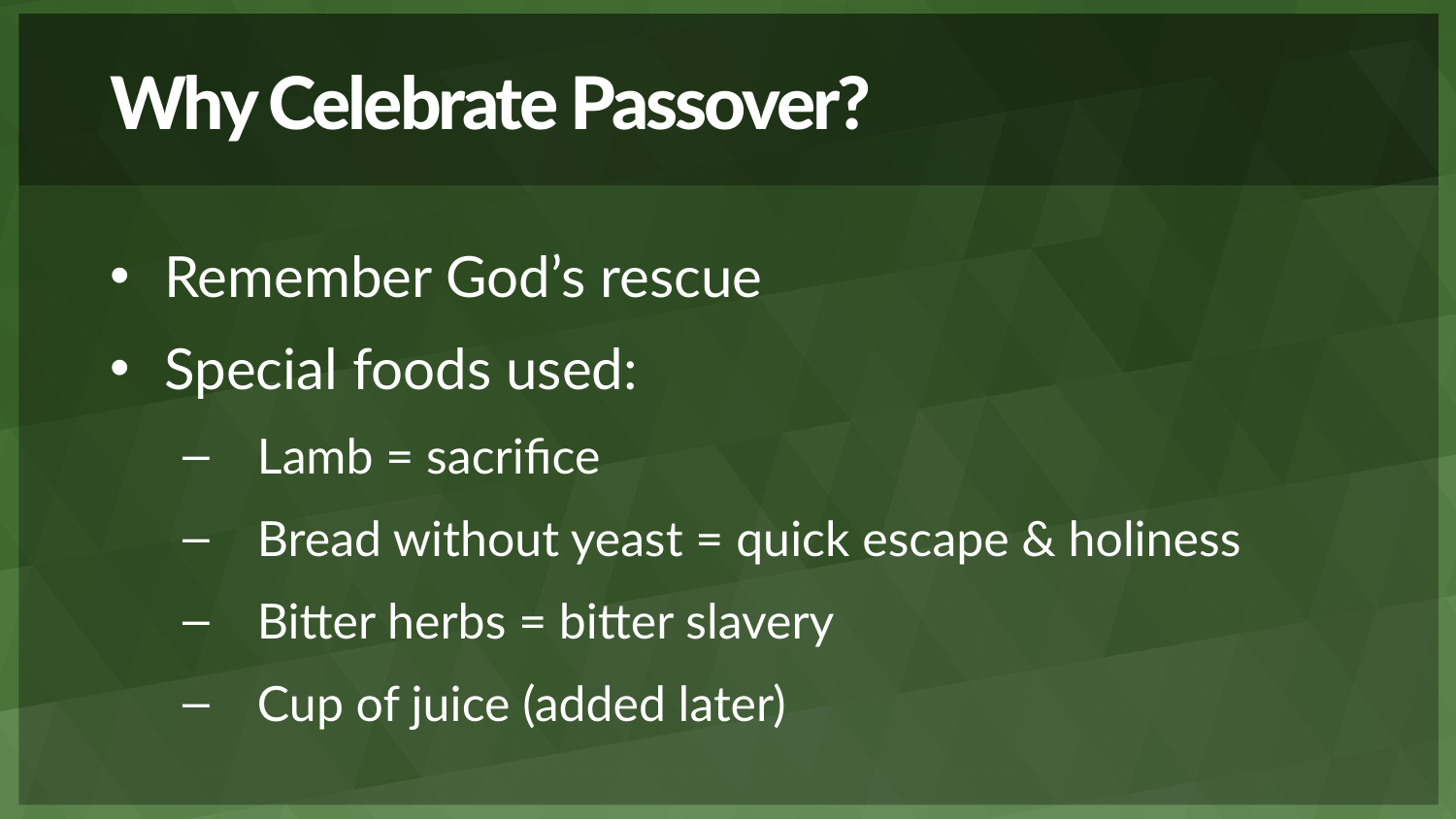

# Why Celebrate Passover?
Remember God’s rescue
Special foods used:
Lamb = sacrifice
Bread without yeast = quick escape & holiness
Bitter herbs = bitter slavery
Cup of juice (added later)